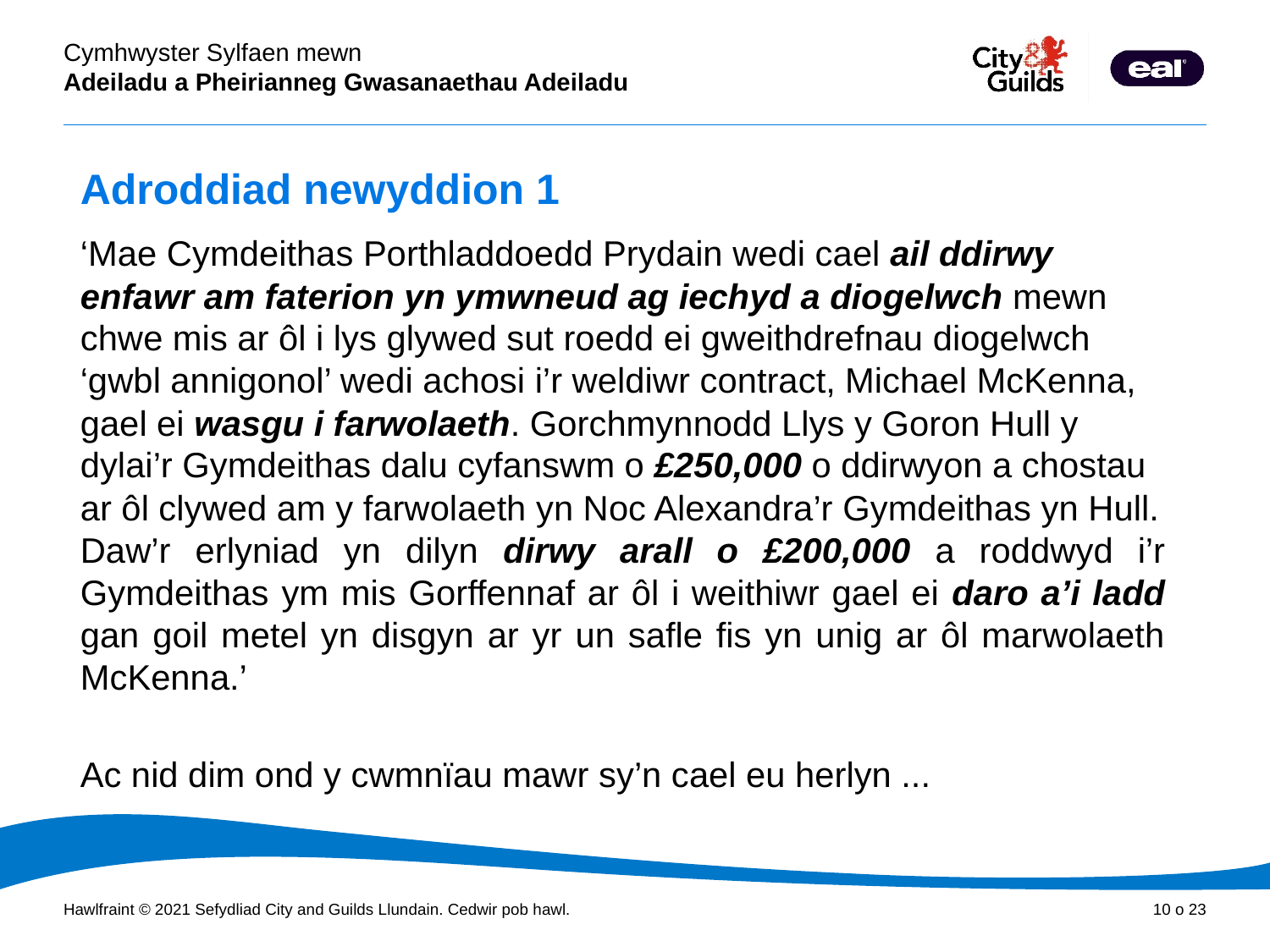

Adroddiad newyddion 1
‘Mae Cymdeithas Porthladdoedd Prydain wedi cael ail ddirwy enfawr am faterion yn ymwneud ag iechyd a diogelwch mewn chwe mis ar ôl i lys glywed sut roedd ei gweithdrefnau diogelwch ‘gwbl annigonol’ wedi achosi i’r weldiwr contract, Michael McKenna, gael ei wasgu i farwolaeth. Gorchmynnodd Llys y Goron Hull y dylai’r Gymdeithas dalu cyfanswm o £250,000 o ddirwyon a chostau ar ôl clywed am y farwolaeth yn Noc Alexandra’r Gymdeithas yn Hull.
Daw’r erlyniad yn dilyn dirwy arall o £200,000 a roddwyd i’r Gymdeithas ym mis Gorffennaf ar ôl i weithiwr gael ei daro a’i ladd gan goil metel yn disgyn ar yr un safle fis yn unig ar ôl marwolaeth McKenna.’

Ac nid dim ond y cwmnïau mawr sy’n cael eu herlyn ...